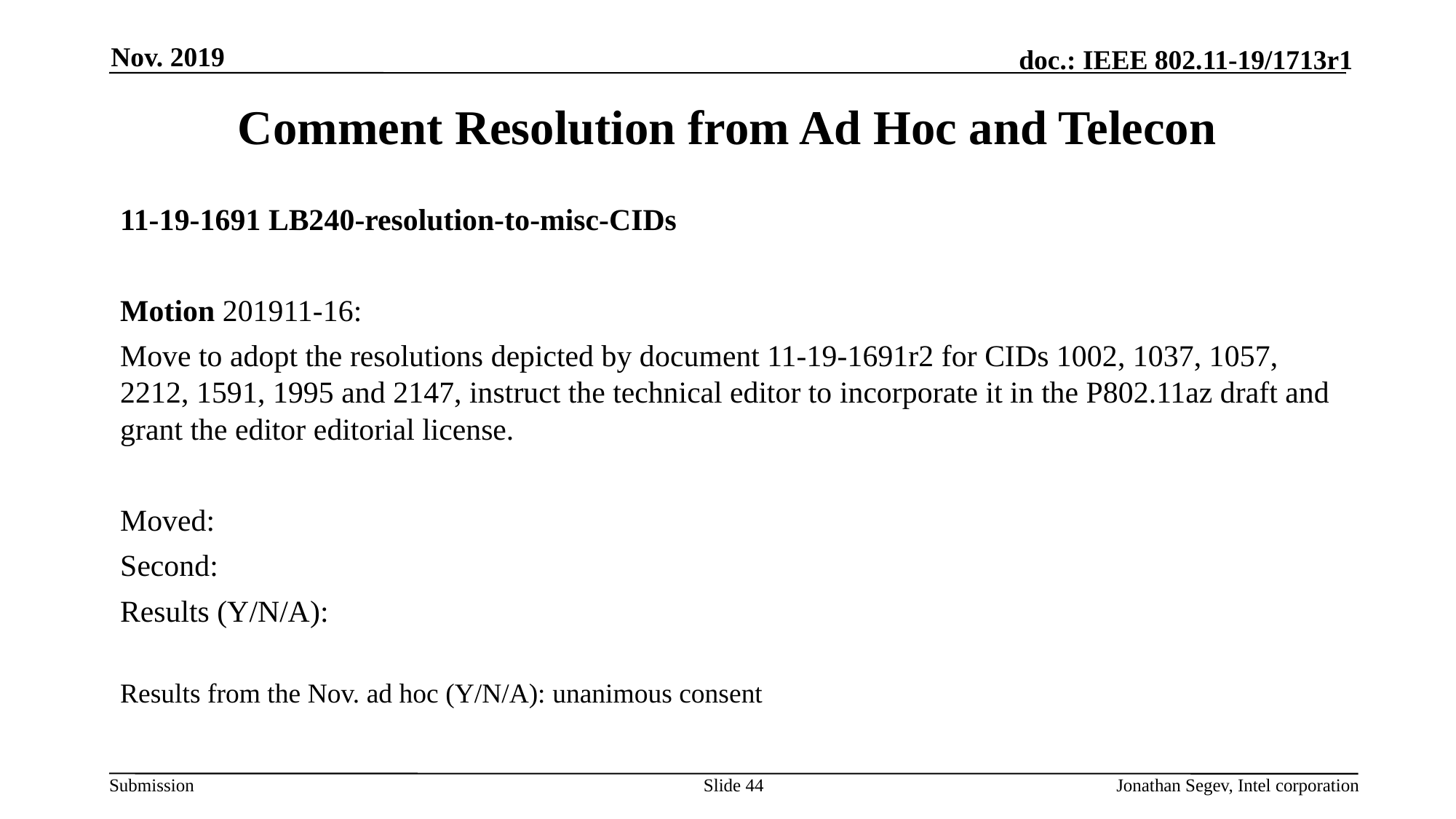

Nov. 2019
# Comment Resolution from Ad Hoc and Telecon
11-19-1691 LB240-resolution-to-misc-CIDs

Motion 201911-16:
Move to adopt the resolutions depicted by document 11-19-1691r2 for CIDs 1002, 1037, 1057, 2212, 1591, 1995 and 2147, instruct the technical editor to incorporate it in the P802.11az draft and grant the editor editorial license.

Moved:
Second:
Results (Y/N/A):

Results from the Nov. ad hoc (Y/N/A): unanimous consent

Slide 44
Jonathan Segev, Intel corporation